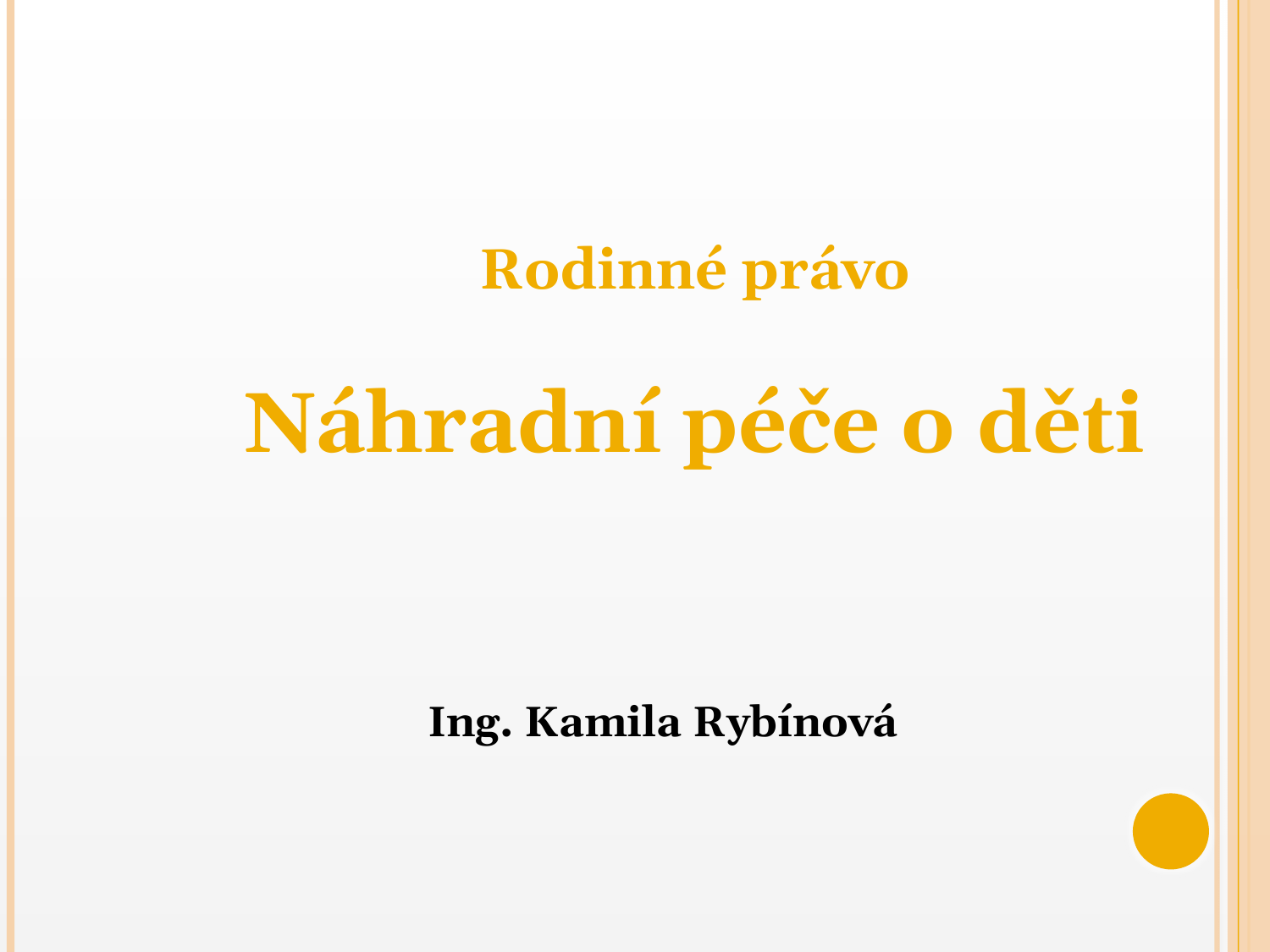

Rodinné právo

Náhradní péče o děti

Ing. Kamila Rybínová